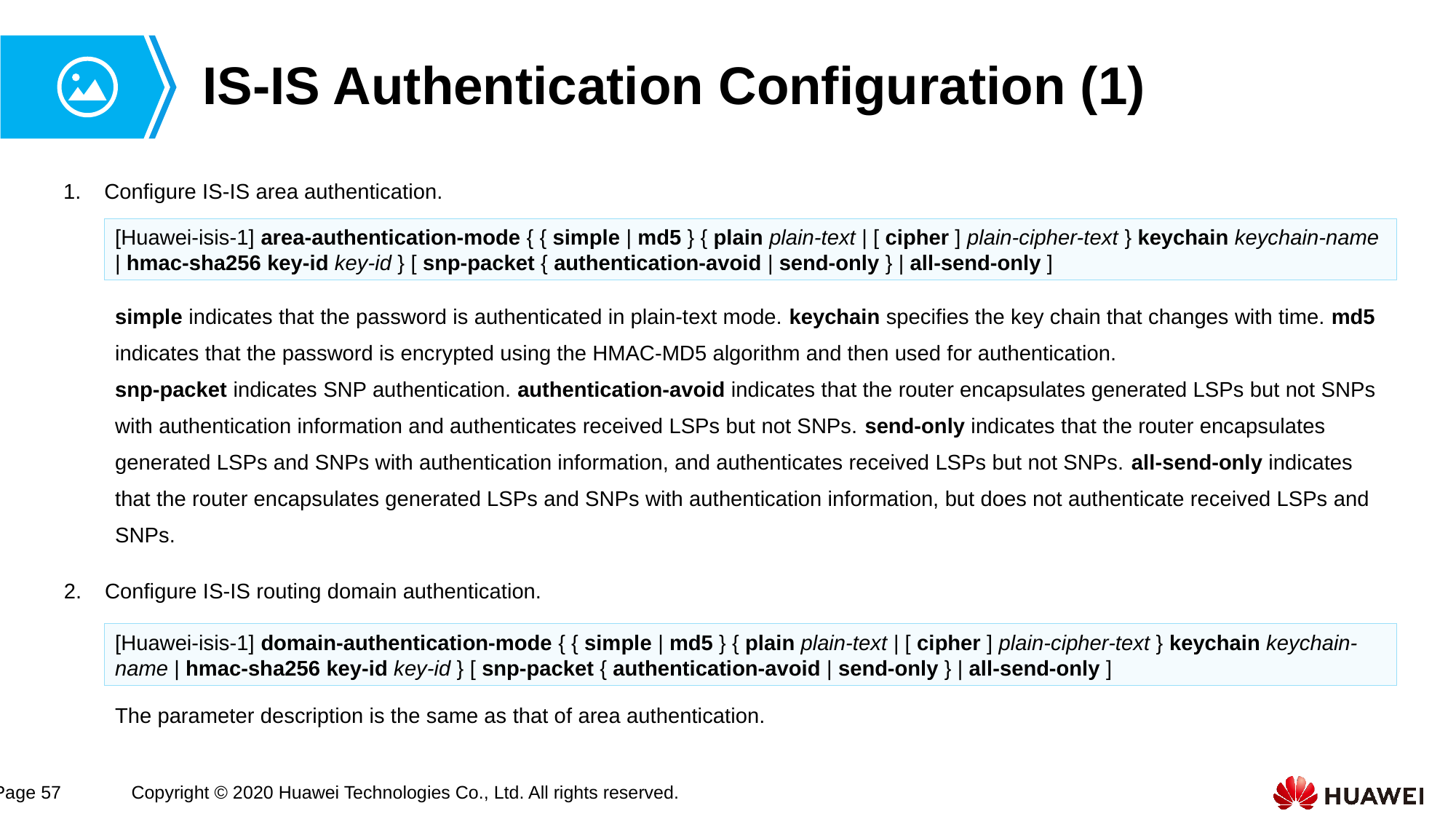

# IS-IS Authentication Configuration (1)
Configure IS-IS area authentication.
[Huawei-isis-1] area-authentication-mode { { simple | md5 } { plain plain-text | [ cipher ] plain-cipher-text } keychain keychain-name | hmac-sha256 key-id key-id } [ snp-packet { authentication-avoid | send-only } | all-send-only ]
simple indicates that the password is authenticated in plain-text mode. keychain specifies the key chain that changes with time. md5 indicates that the password is encrypted using the HMAC-MD5 algorithm and then used for authentication.
snp-packet indicates SNP authentication. authentication-avoid indicates that the router encapsulates generated LSPs but not SNPs with authentication information and authenticates received LSPs but not SNPs. send-only indicates that the router encapsulates generated LSPs and SNPs with authentication information, and authenticates received LSPs but not SNPs. all-send-only indicates that the router encapsulates generated LSPs and SNPs with authentication information, but does not authenticate received LSPs and SNPs.
Configure IS-IS routing domain authentication.
[Huawei-isis-1] domain-authentication-mode { { simple | md5 } { plain plain-text | [ cipher ] plain-cipher-text } keychain keychain-name | hmac-sha256 key-id key-id } [ snp-packet { authentication-avoid | send-only } | all-send-only ]
The parameter description is the same as that of area authentication.